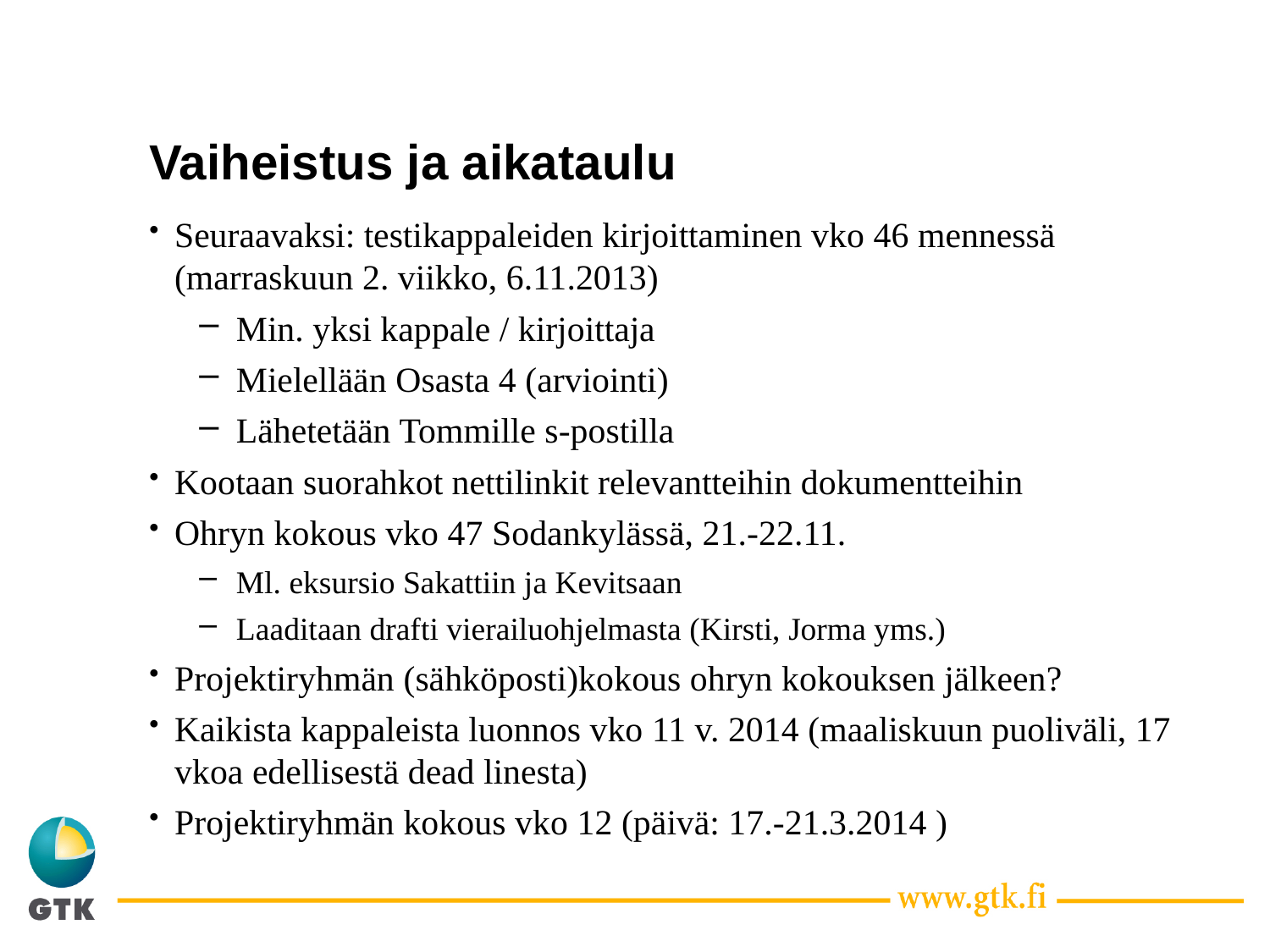

# Vaiheistus ja aikataulu
Seuraavaksi: testikappaleiden kirjoittaminen vko 46 mennessä (marraskuun 2. viikko, 6.11.2013)
Min. yksi kappale / kirjoittaja
Mielellään Osasta 4 (arviointi)
Lähetetään Tommille s-postilla
Kootaan suorahkot nettilinkit relevantteihin dokumentteihin
Ohryn kokous vko 47 Sodankylässä, 21.-22.11.
Ml. eksursio Sakattiin ja Kevitsaan
Laaditaan drafti vierailuohjelmasta (Kirsti, Jorma yms.)
Projektiryhmän (sähköposti)kokous ohryn kokouksen jälkeen?
Kaikista kappaleista luonnos vko 11 v. 2014 (maaliskuun puoliväli, 17 vkoa edellisestä dead linesta)
Projektiryhmän kokous vko 12 (päivä: 17.-21.3.2014 )